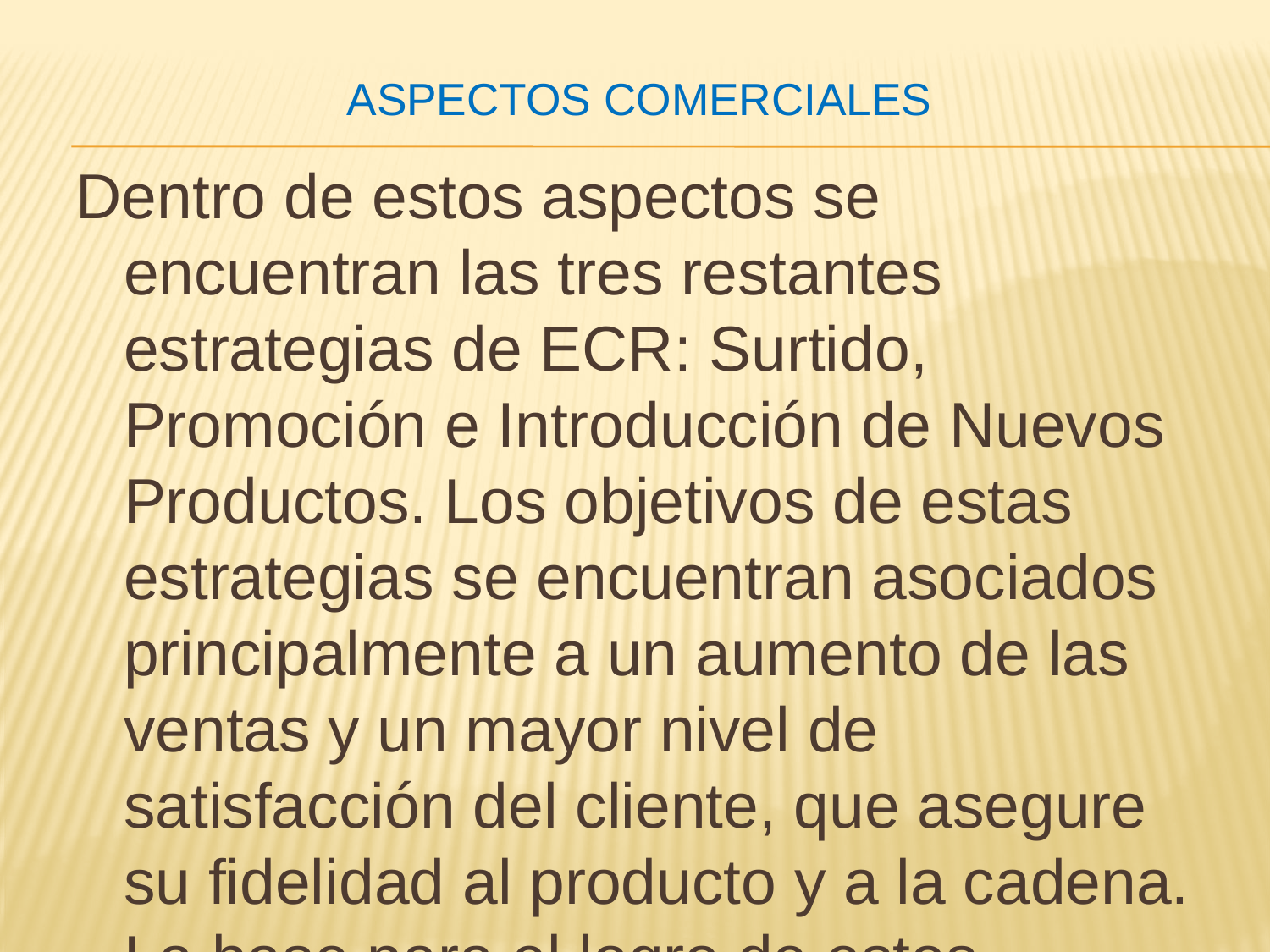

# Aspectos Comerciales
Dentro de estos aspectos se encuentran las tres restantes estrategias de ECR: Surtido, Promoción e Introducción de Nuevos Productos. Los objetivos de estas estrategias se encuentran asociados principalmente a un aumento de las ventas y un mayor nivel de satisfacción del cliente, que asegure su fidelidad al producto y a la cadena. La base para el logro de estos objetivos consiste en la implantación de un proceso de Administración por Categorías,